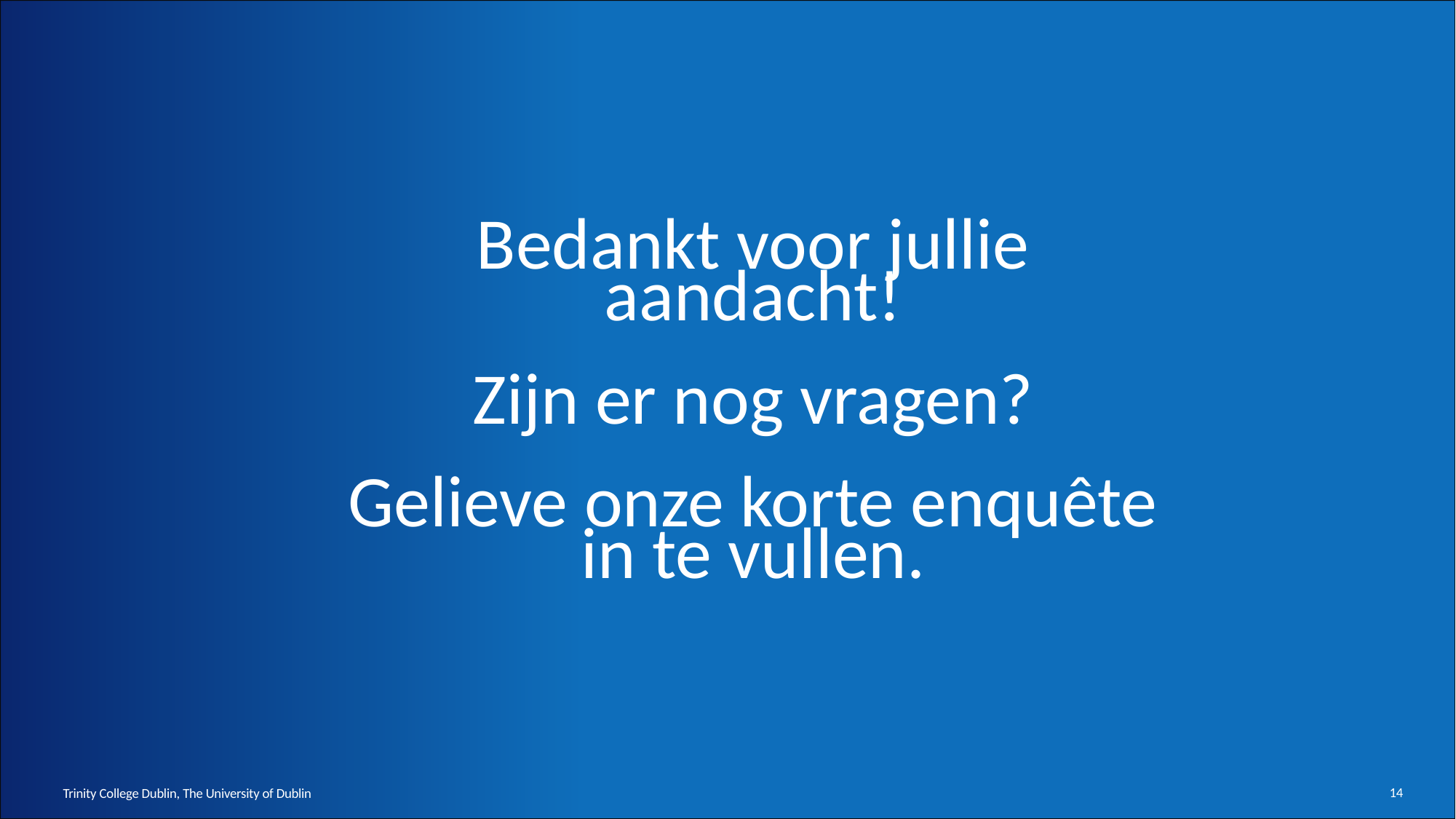

Bedankt voor jullie aandacht!

Zijn er nog vragen?

Gelieve onze korte enquête in te vullen.

14